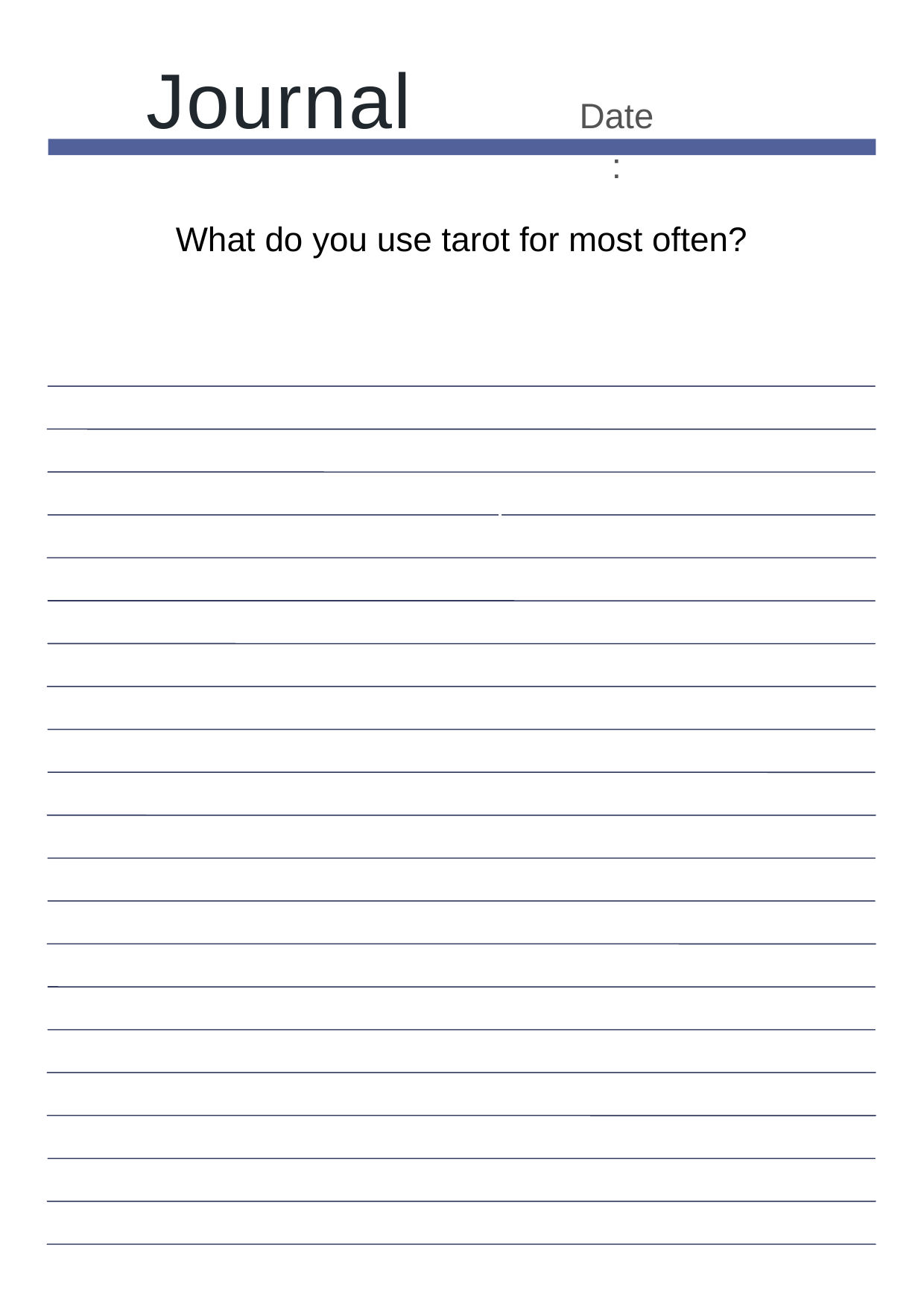

Journal
Date:

What do you use tarot for most often?

Journal Prompt Here